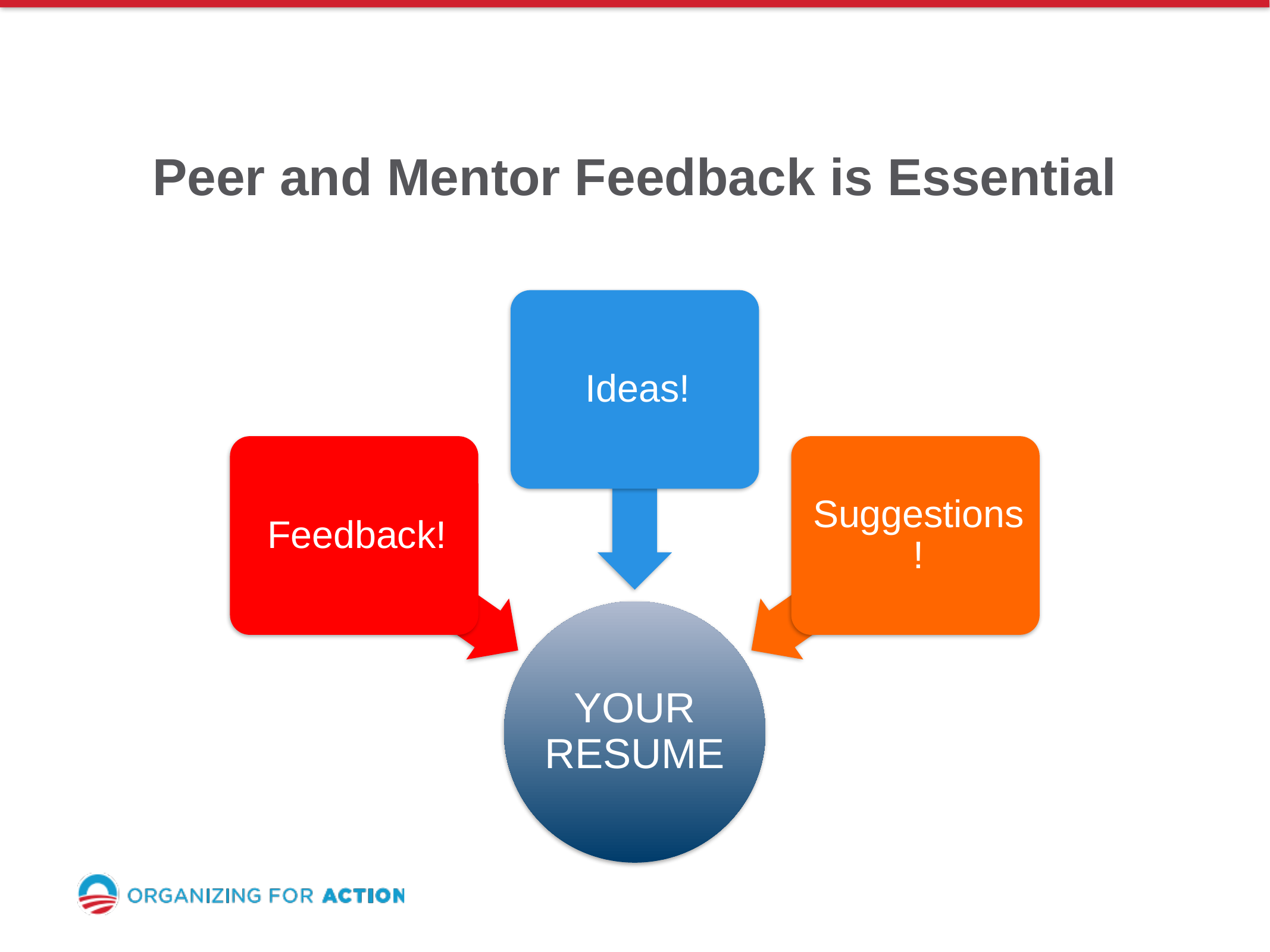

# Peer and Mentor Feedback is Essential
YOUR RESUME
Feedback!
Ideas!
Suggestions!